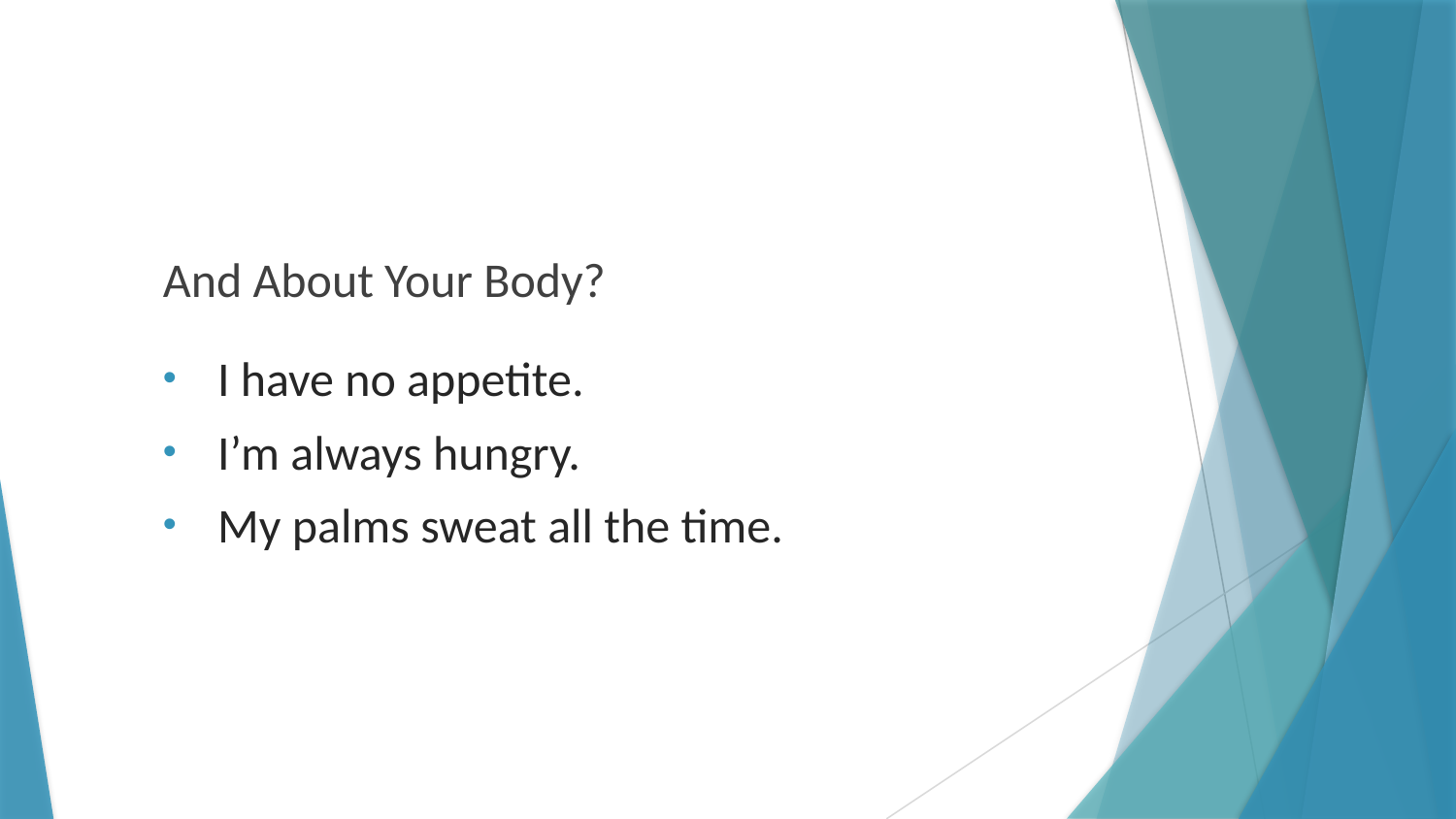

And About Your Body?
I have no appetite.
I’m always hungry.
My palms sweat all the time.